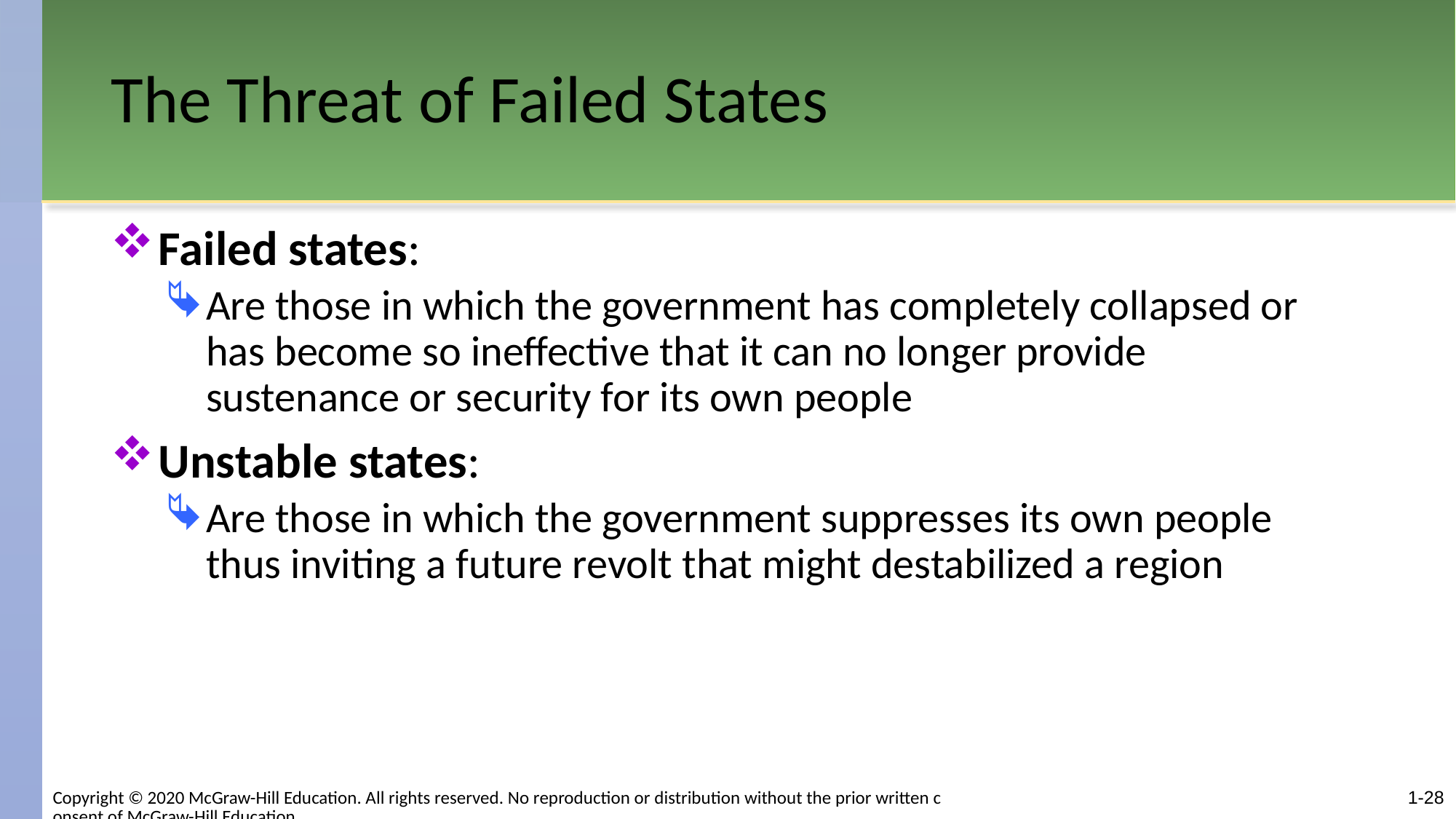

# The Threat of Failed States
Failed states:
Are those in which the government has completely collapsed or has become so ineffective that it can no longer provide sustenance or security for its own people
Unstable states:
Are those in which the government suppresses its own people thus inviting a future revolt that might destabilized a region
1-28
Copyright © 2020 McGraw-Hill Education. All rights reserved. No reproduction or distribution without the prior written consent of McGraw-Hill Education.